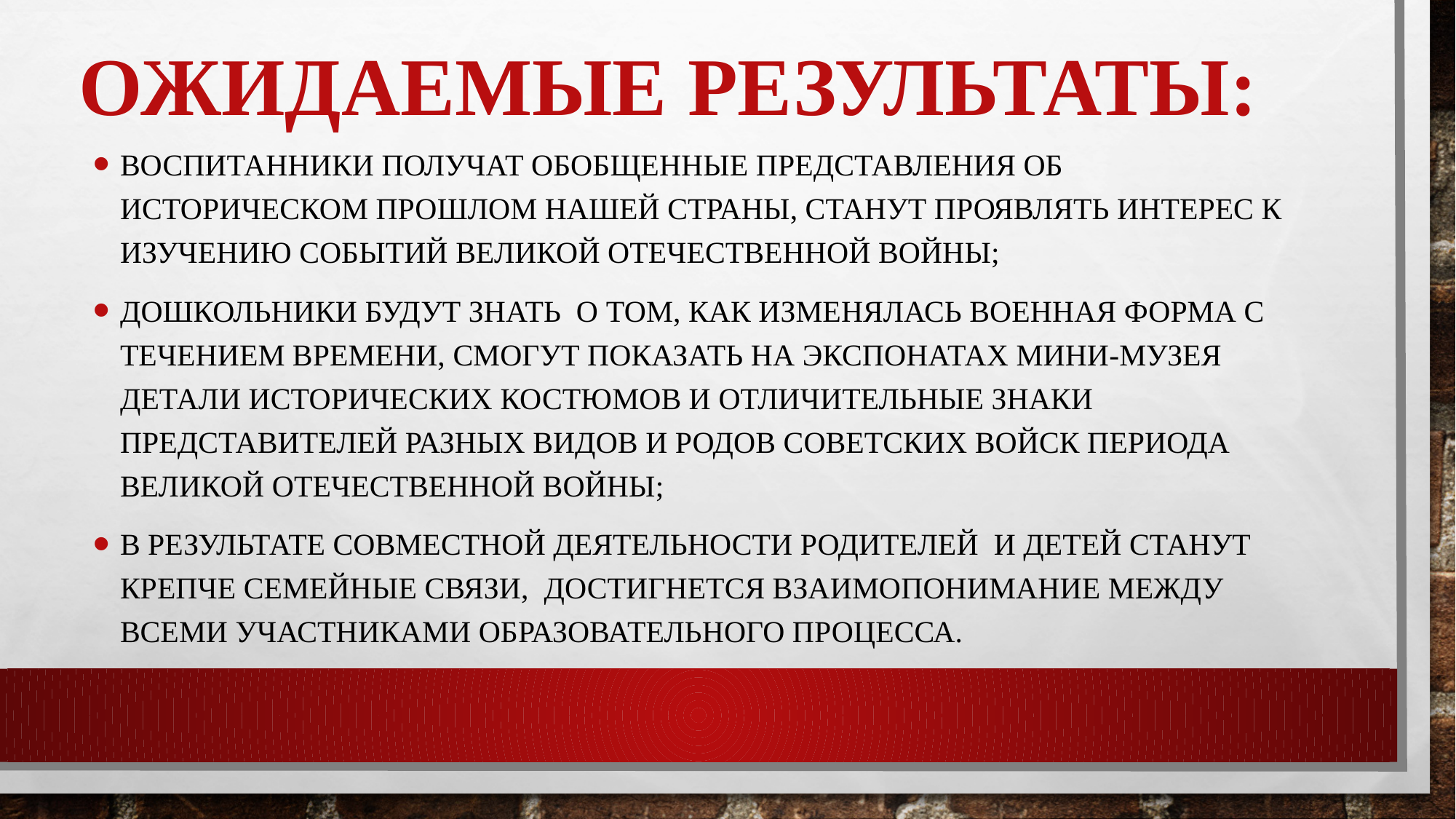

# Ожидаемые результаты:
Воспитанники получат обобщенные представления об историческом прошлом нашей страны, станут проявлять интерес к изучению событий Великой Отечественной войны;
Дошкольники будут знать  о том, как изменялась военная форма с течением времени, смогут показать на экспонатах мини-музея детали исторических костюмов и отличительные знаки представителей разных видов и родов советских войск периода Великой Отечественной войны;
В результате совместной деятельности родителей  и детей станут крепче семейные связи,  достигнется взаимопонимание между всеми участниками образовательного процесса.